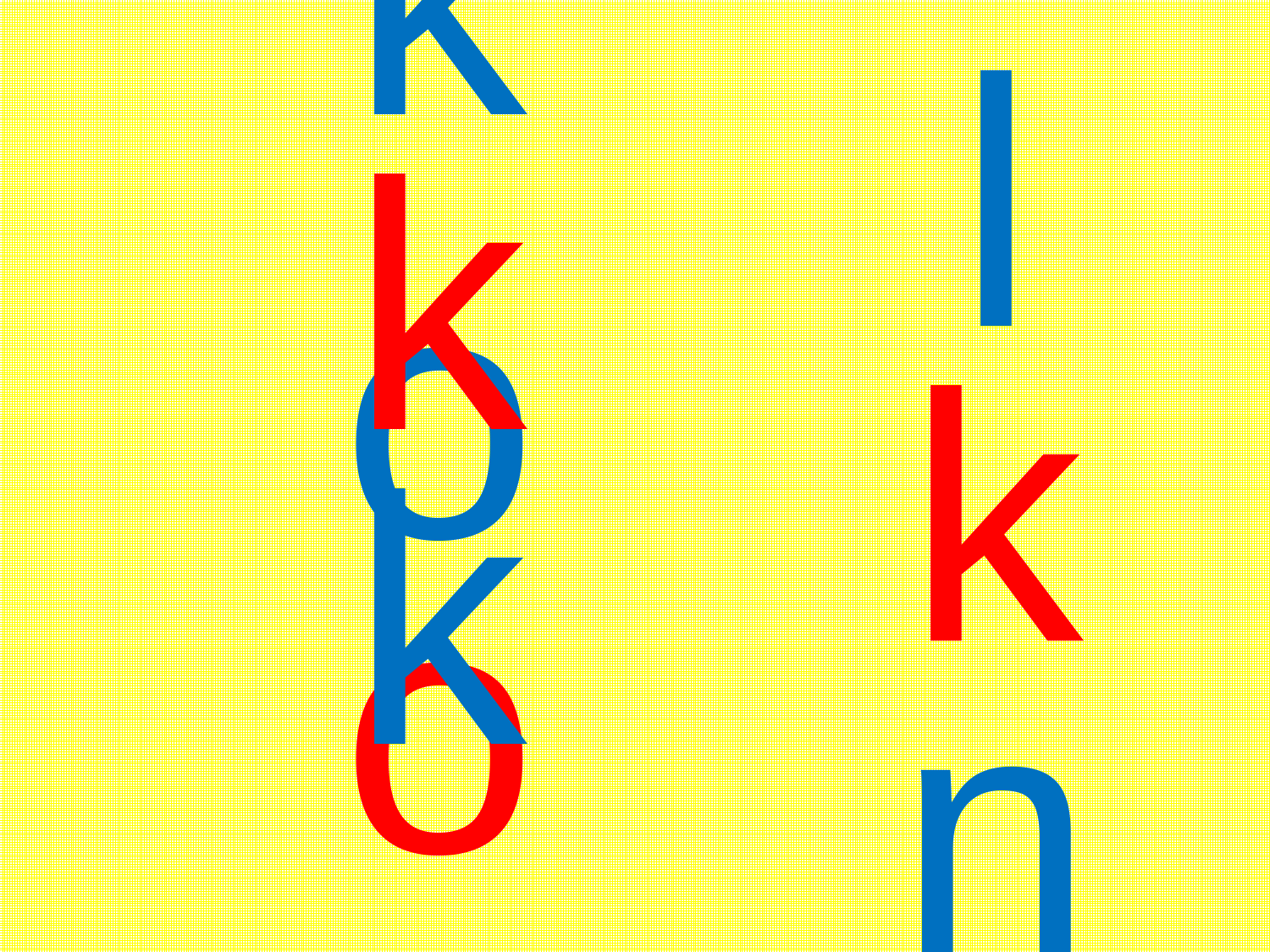

# ko
l
ko
k
ko
n